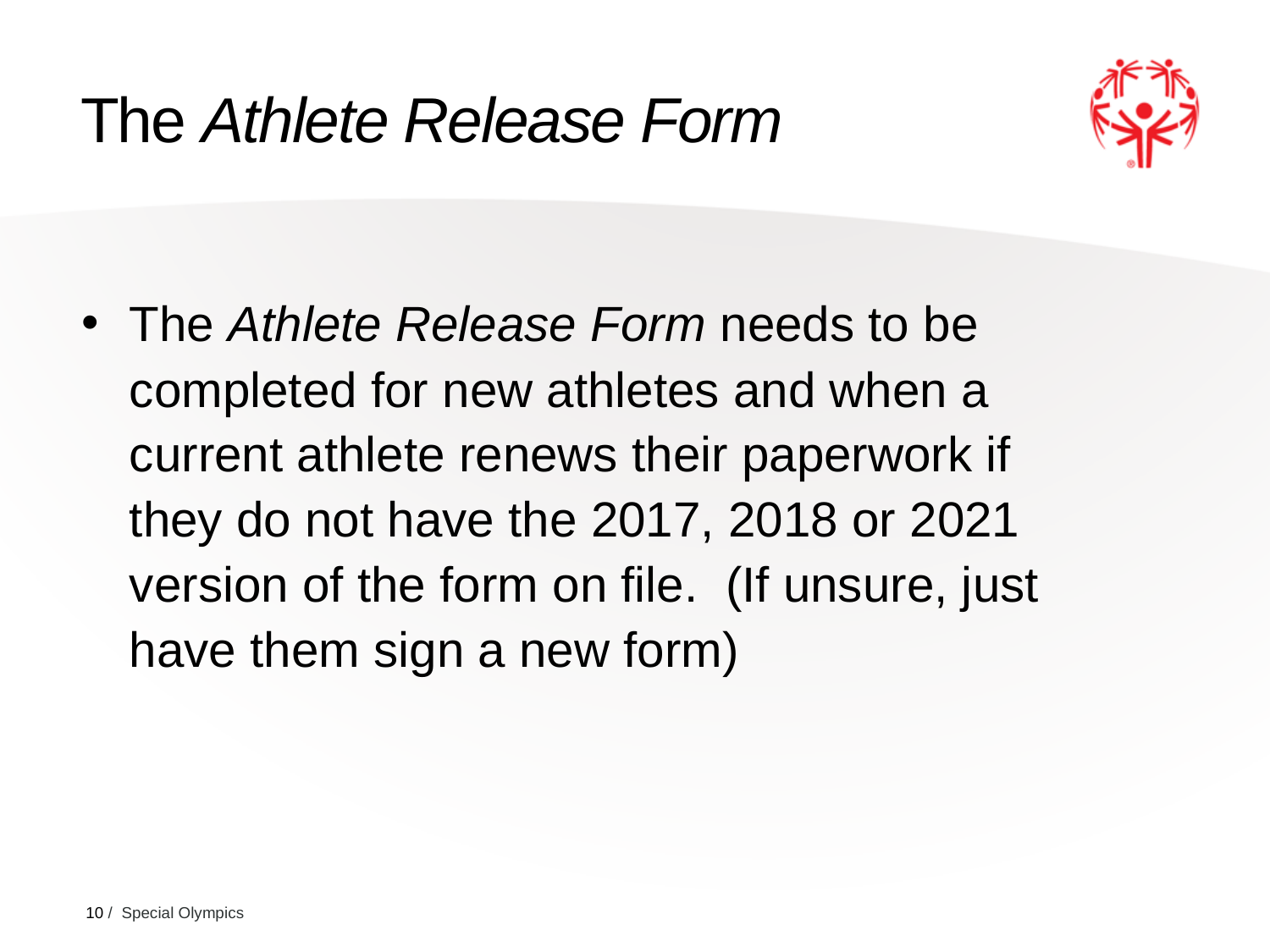

# The Athlete Release Form
The Athlete Release Form needs to be completed for new athletes and when a current athlete renews their paperwork if they do not have the 2017, 2018 or 2021 version of the form on file.  (If unsure, just have them sign a new form)

10 /  Special Olympics